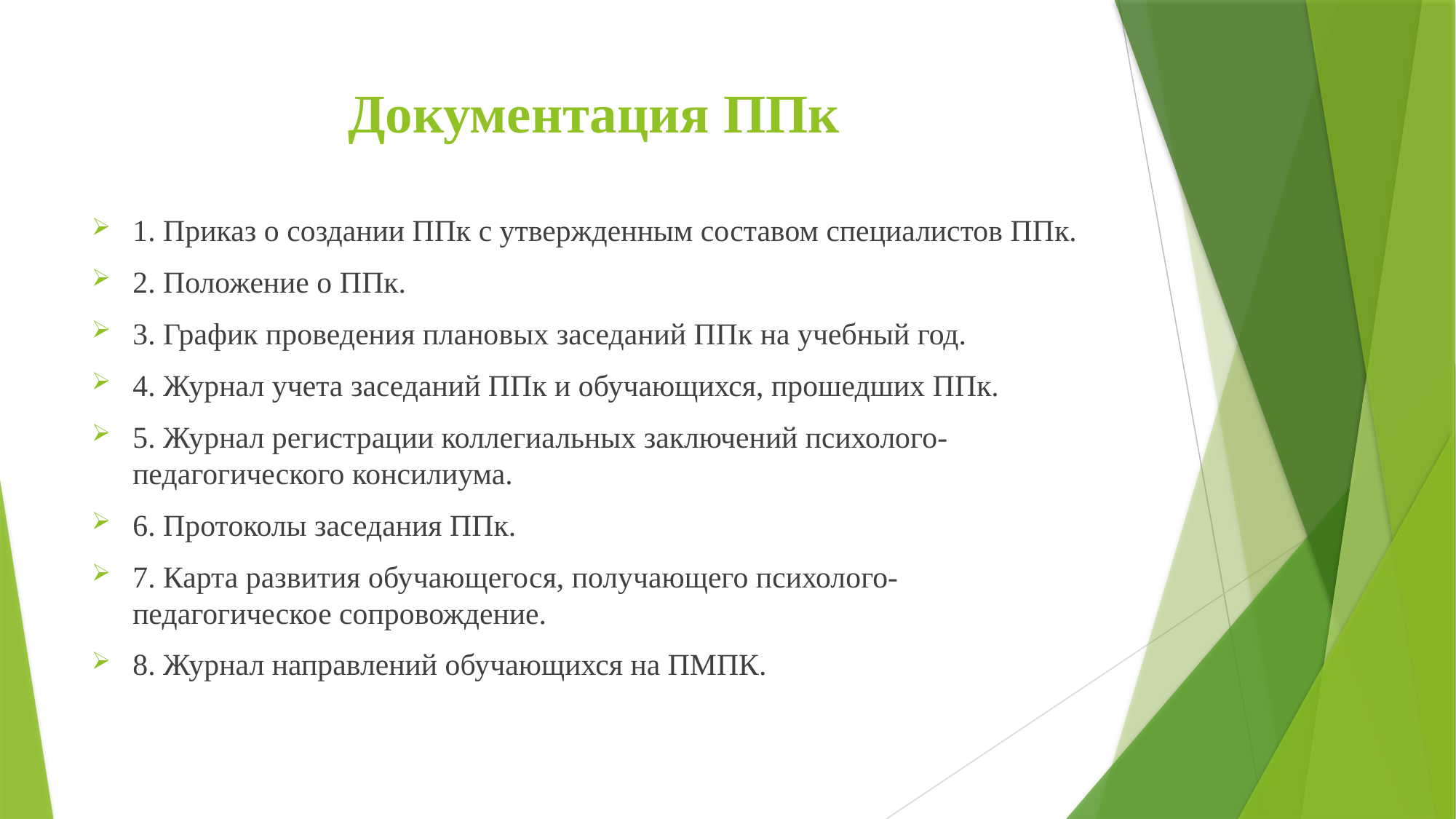

# Документация ППк
1. Приказ о создании ППк с утвержденным составом специалистов ППк.
2. Положение о ППк.
3. График проведения плановых заседаний ППк на учебный год.
4. Журнал учета заседаний ППк и обучающихся, прошедших ППк.
5. Журнал регистрации коллегиальных заключений психолого-педагогического консилиума.
6. Протоколы заседания ППк.
7. Карта развития обучающегося, получающего психолого-педагогическое сопровождение.
8. Журнал направлений обучающихся на ПМПК.